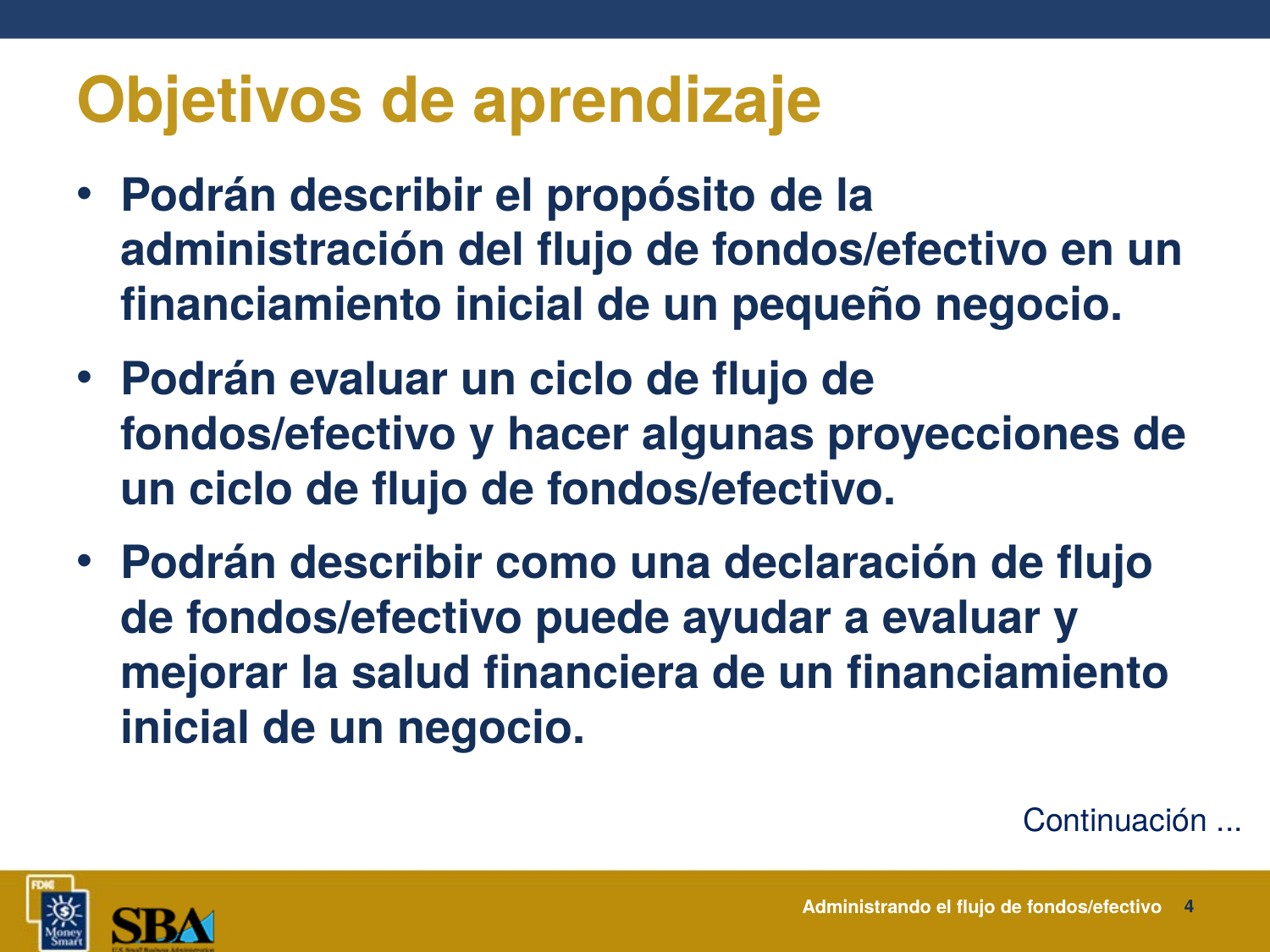

# Objetivos de aprendizaje
Podrán describir el propósito de la administración del flujo de fondos/efectivo en un financiamiento inicial de un pequeño negocio.
Podrán evaluar un ciclo de flujo de fondos/efectivo y hacer algunas proyecciones de un ciclo de flujo de fondos/efectivo.
Podrán describir como una declaración de flujo de fondos/efectivo puede ayudar a evaluar y mejorar la salud financiera de un financiamiento inicial de un negocio.

Continuación ...